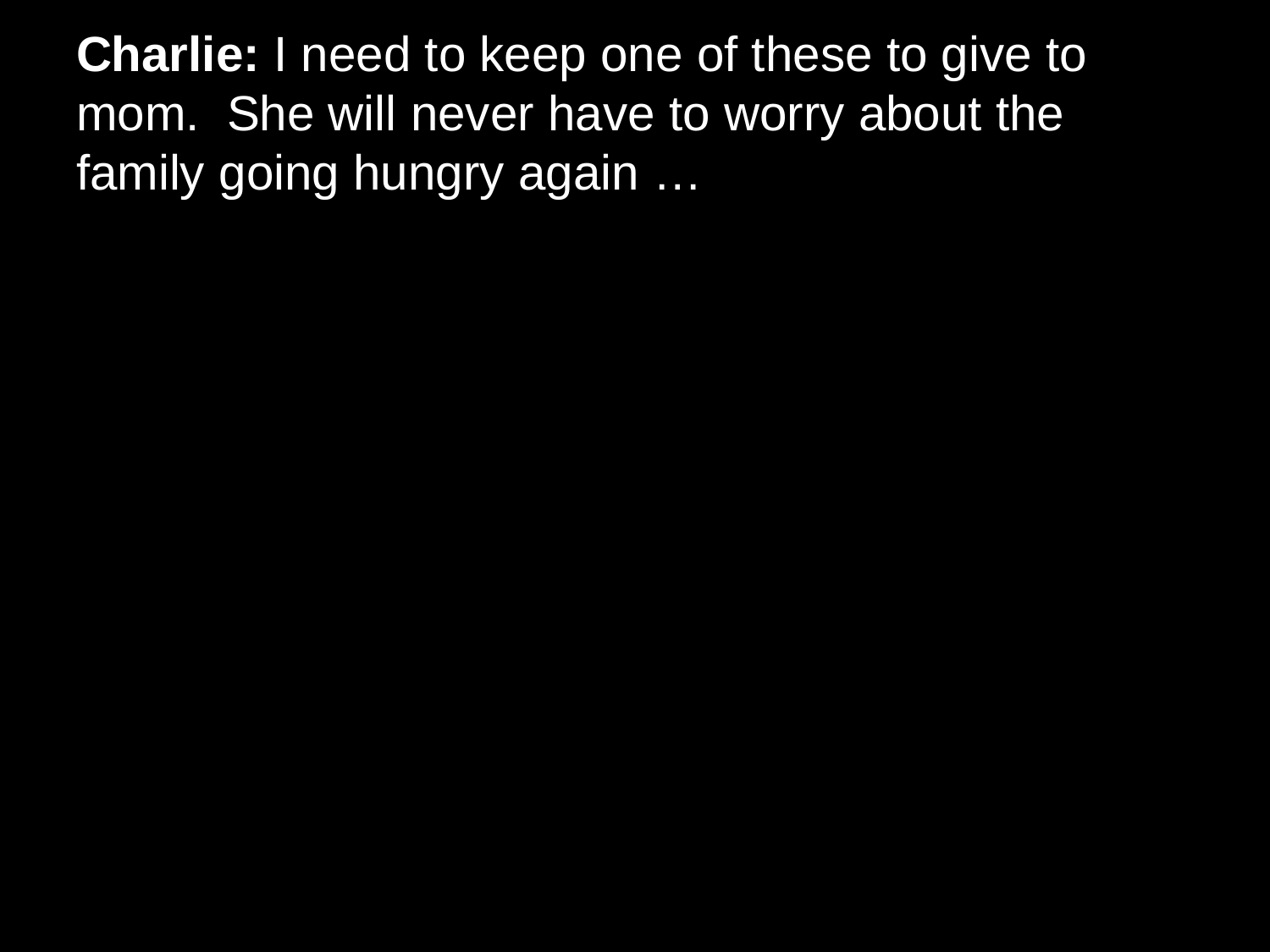

# Charlie: I need to keep one of these to give to mom.  She will never have to worry about the family going hungry again …